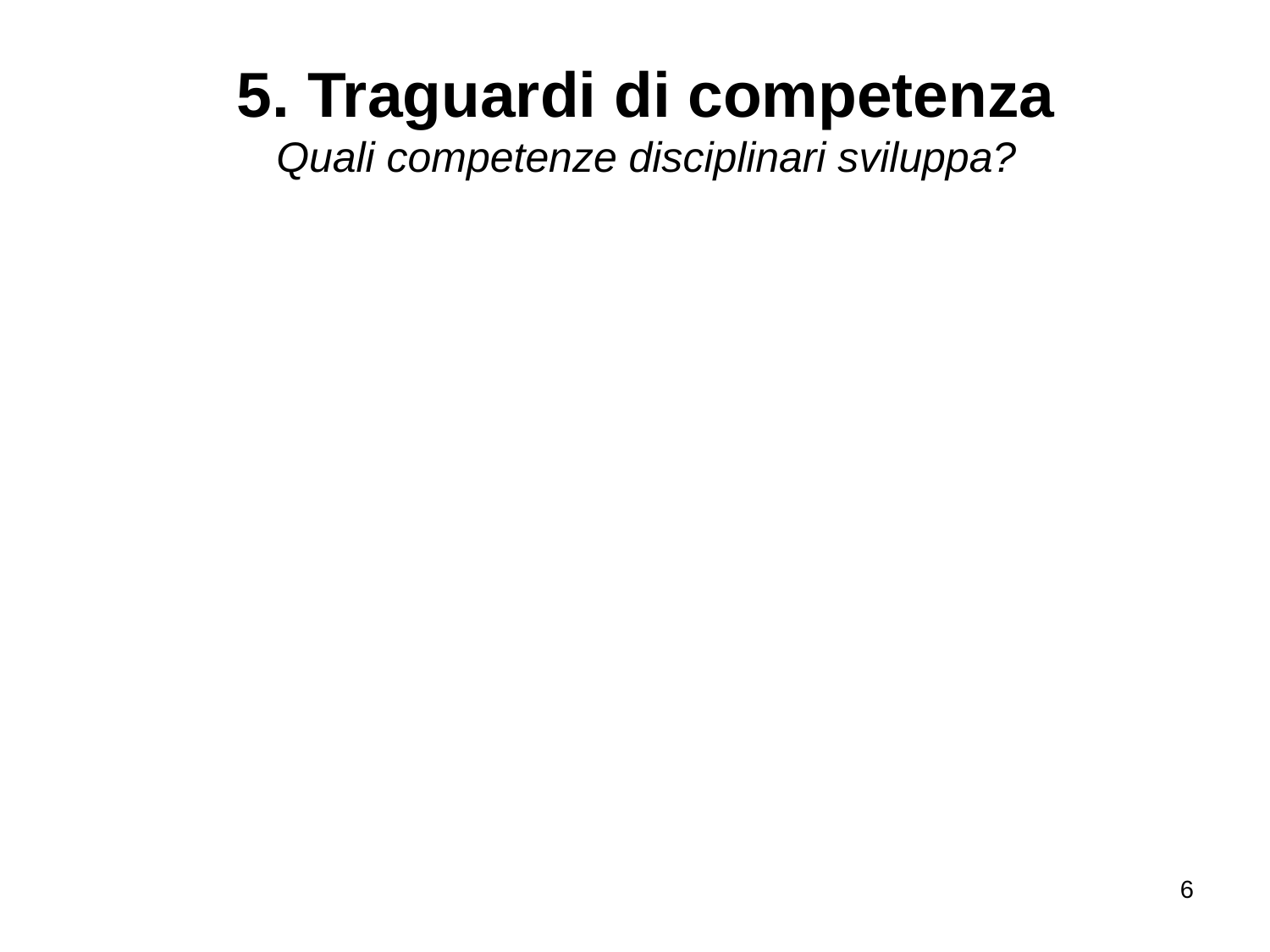

5. Traguardi di competenza
Quali competenze disciplinari sviluppa?
6